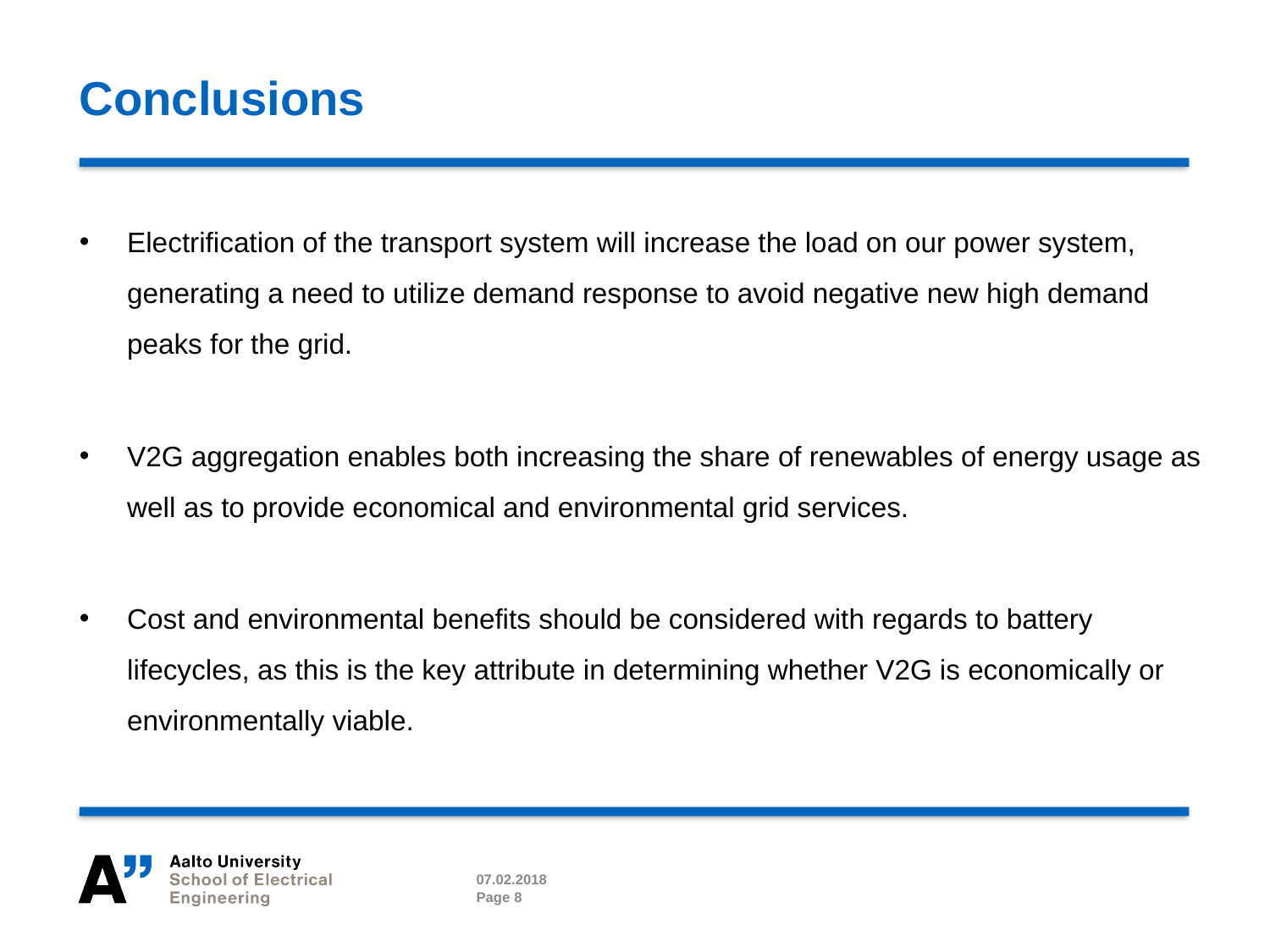

# Conclusions
Electrification of the transport system will increase the load on our power system, generating a need to utilize demand response to avoid negative new high demand peaks for the grid.

V2G aggregation enables both increasing the share of renewables of energy usage as well as to provide economical and environmental grid services.

Cost and environmental benefits should be considered with regards to battery lifecycles, as this is the key attribute in determining whether V2G is economically or environmentally viable.

07.02.2018
Page 8